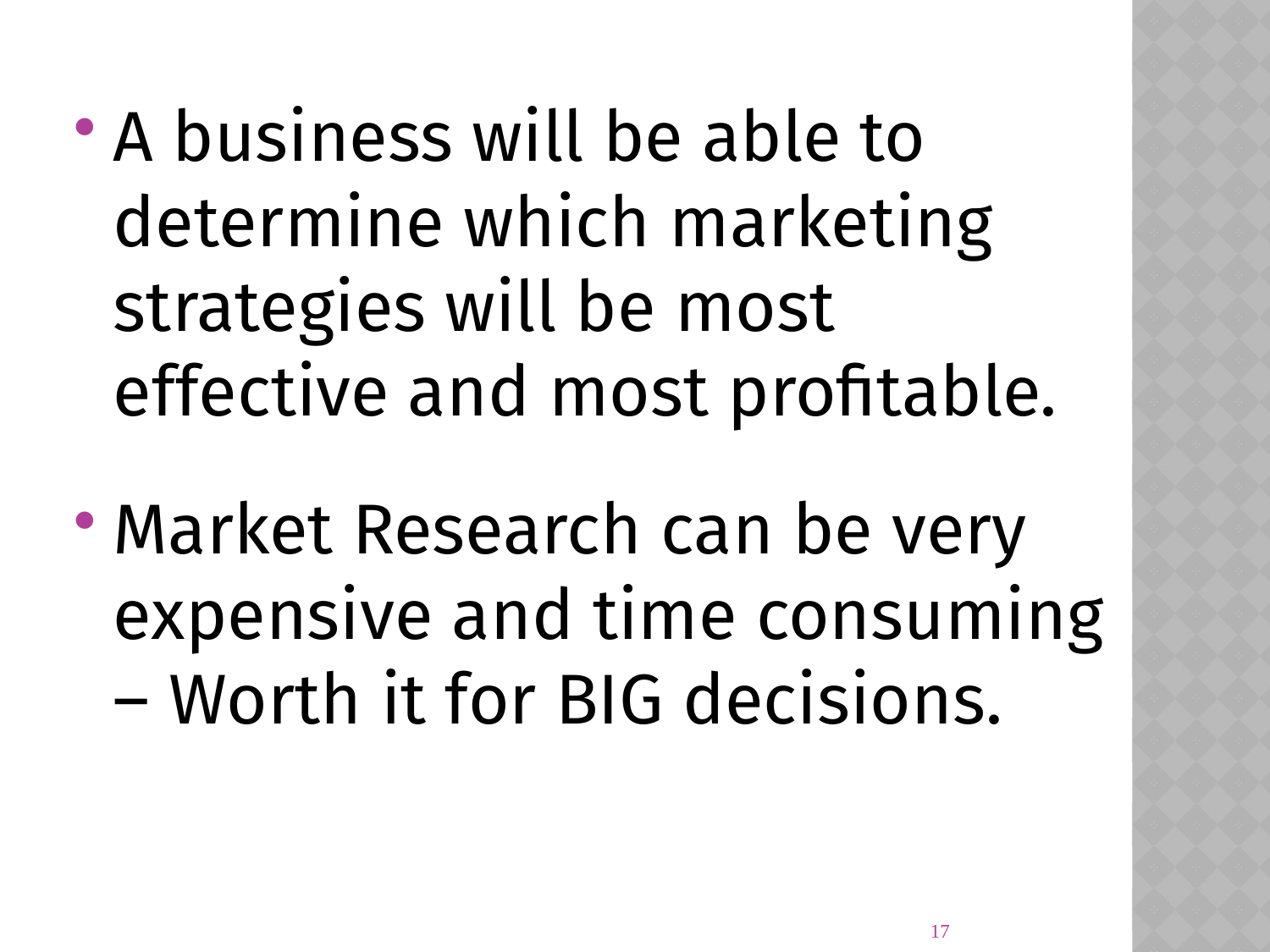

A business will be able to determine which marketing strategies will be most effective and most profitable.

Market Research can be very expensive and time consuming – Worth it for BIG decisions.
17